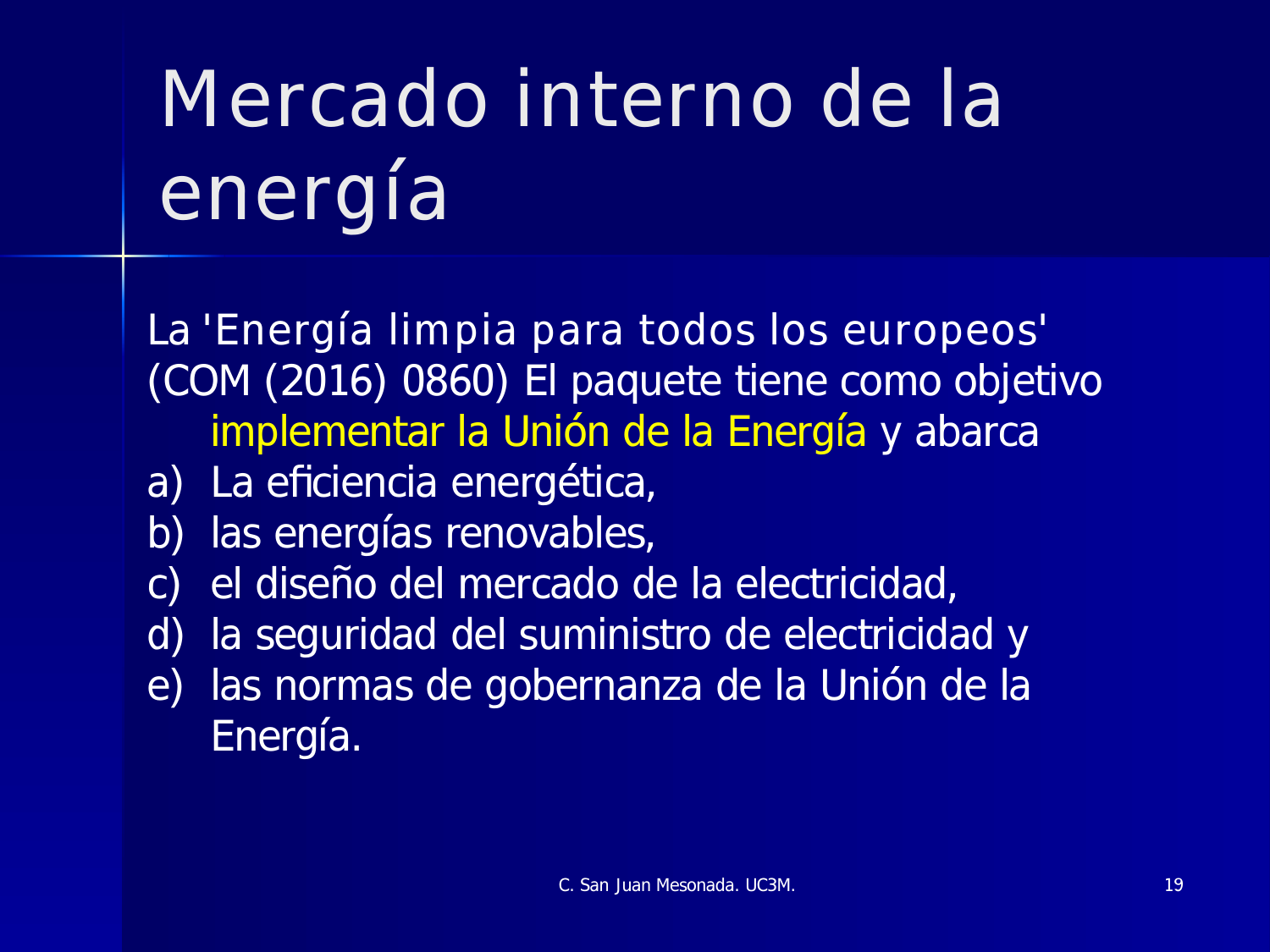

# Mercado interno de la energía
La 'Energía limpia para todos los europeos'
(COM (2016) 0860) El paquete tiene como objetivo implementar la Unión de la Energía y abarca
La eficiencia energética,
las energías renovables,
el diseño del mercado de la electricidad,
la seguridad del suministro de electricidad y
las normas de gobernanza de la Unión de la Energía.
C. San Juan Mesonada. UC3M.
19